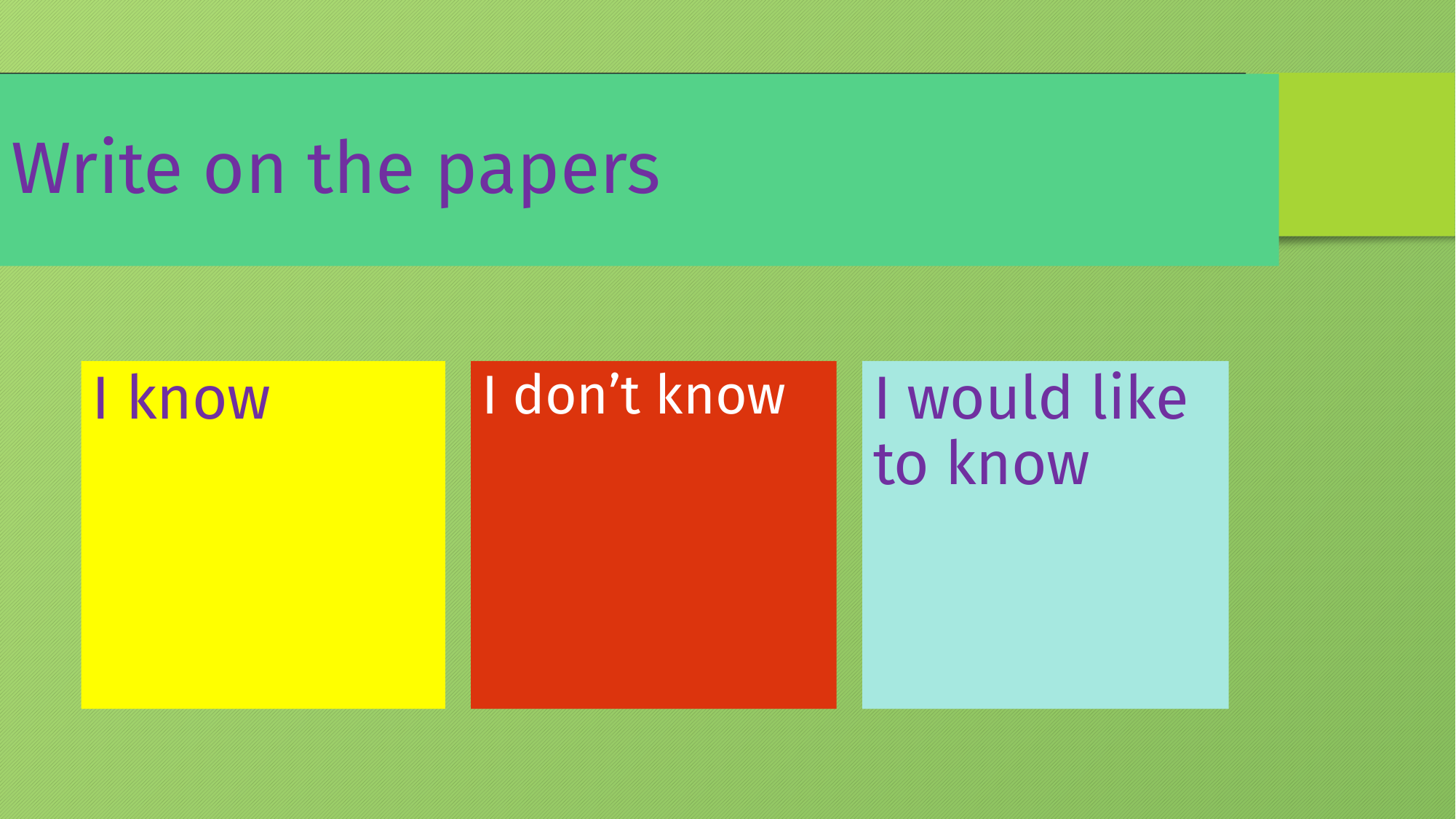

# Write on the papers

I know
I don’t know
I would like to know